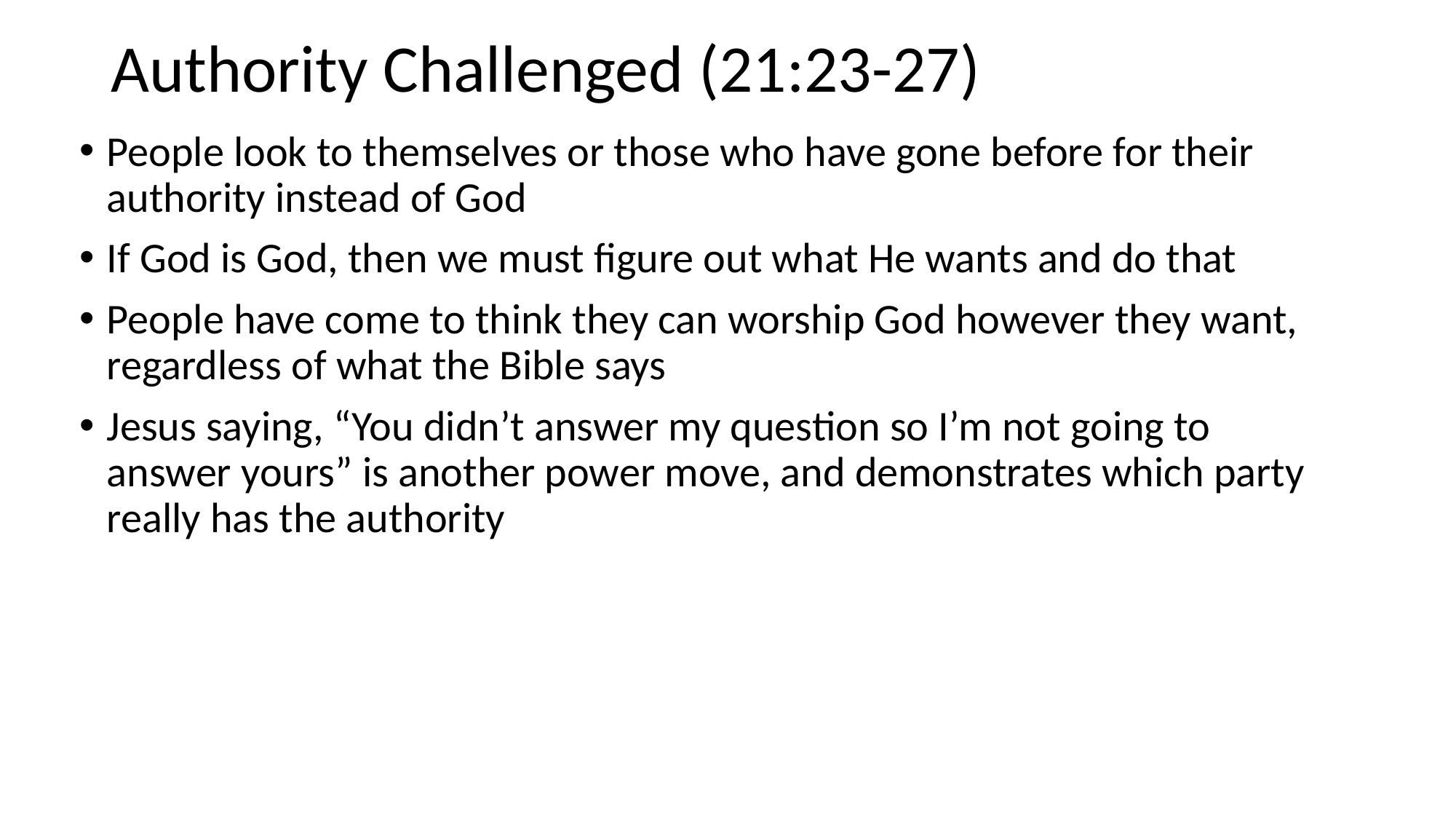

# Authority Challenged (21:23-27)
People look to themselves or those who have gone before for their authority instead of God
If God is God, then we must figure out what He wants and do that
People have come to think they can worship God however they want, regardless of what the Bible says
Jesus saying, “You didn’t answer my question so I’m not going to answer yours” is another power move, and demonstrates which party really has the authority